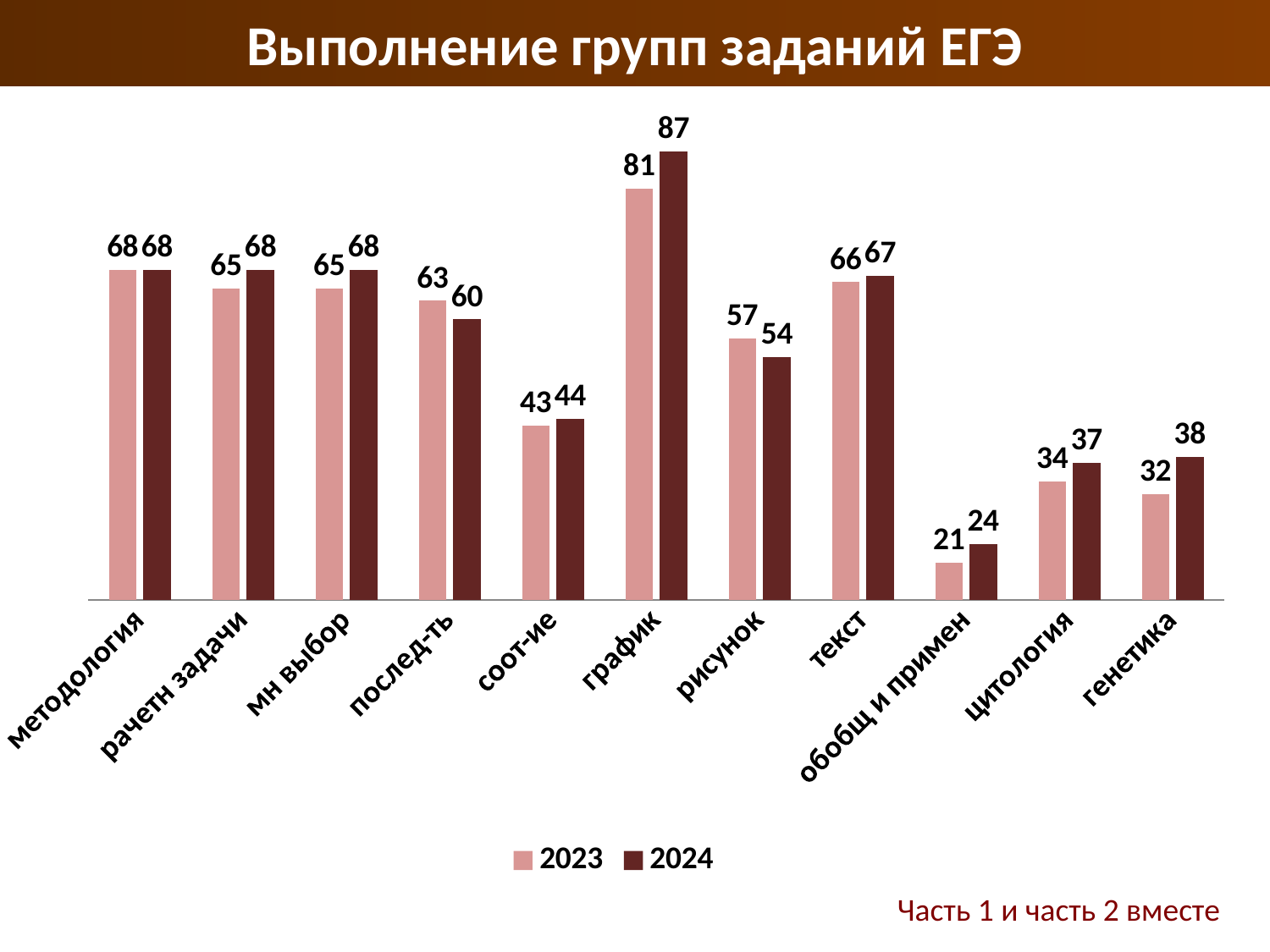

# Выполнение групп заданий ЕГЭ

### Chart

| Category | 2023 | 2024 |
|---|---|---|
| методология | 68.0 | 68.0 |
| рачетн задачи | 65.0 | 68.0 |
| мн выбор | 65.0 | 68.0 |
| послед-ть | 63.0 | 60.0 |
| соот-ие | 43.0 | 44.0 |
| график | 81.0 | 87.0 |
| рисунок | 57.0 | 54.0 |
| текст | 66.0 | 67.0 |
| обобщ и примен | 21.0 | 24.0 |
| цитология | 34.0 | 37.0 |
| генетика | 32.0 | 38.0 |
Часть 1 и часть 2 вместе